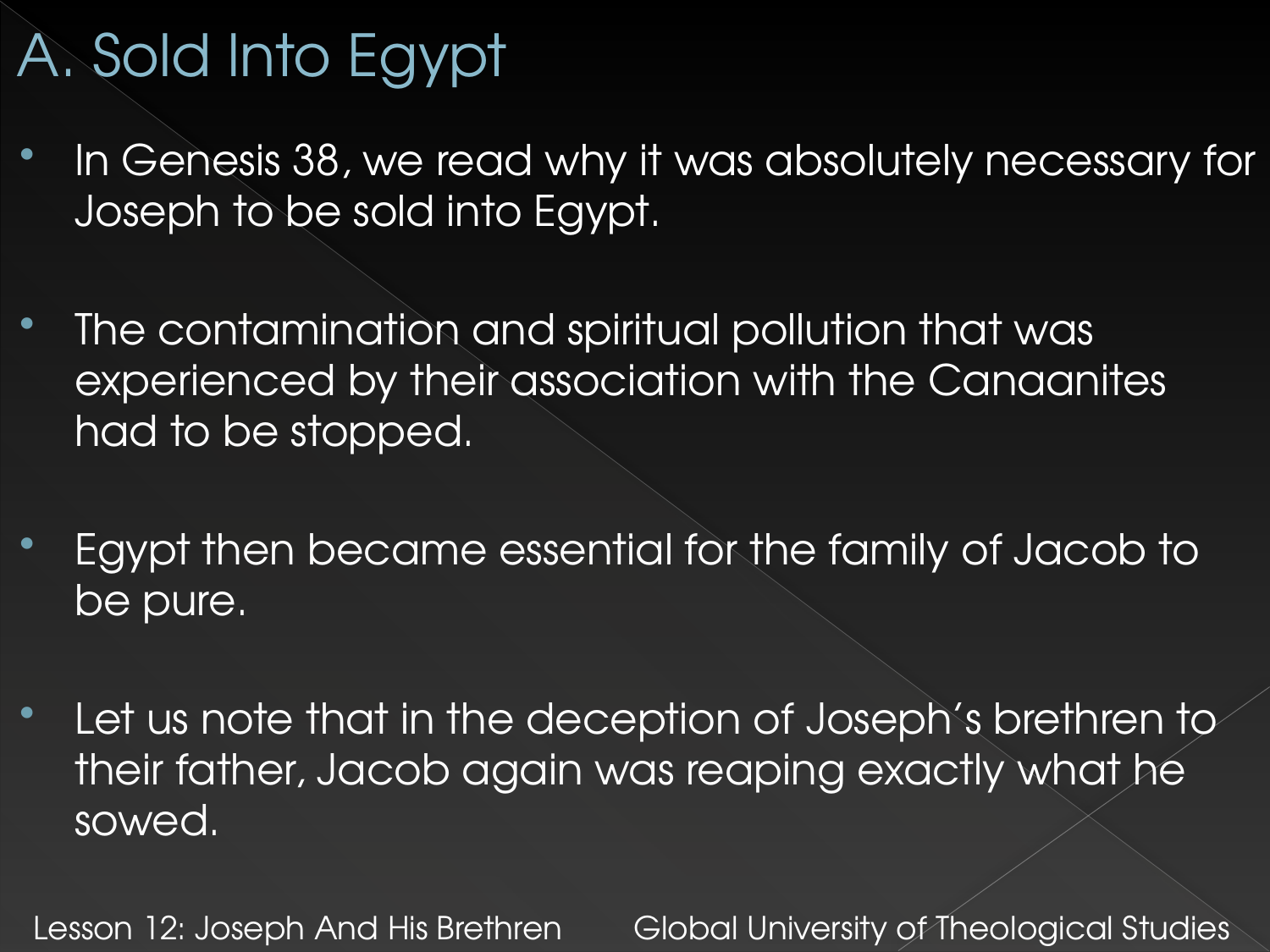

# A. Sold Into Egypt
In Genesis 38, we read why it was absolutely necessary for Joseph to be sold into Egypt.

The contamination and spiritual pollution that was experienced by their association with the Canaanites had to be stopped.

Egypt then became essential for the family of Jacob to be pure.

Let us note that in the deception of Joseph’s brethren to their father, Jacob again was reaping exactly what he sowed.
Lesson 12: Joseph And His Brethren        Global University of Theological Studies